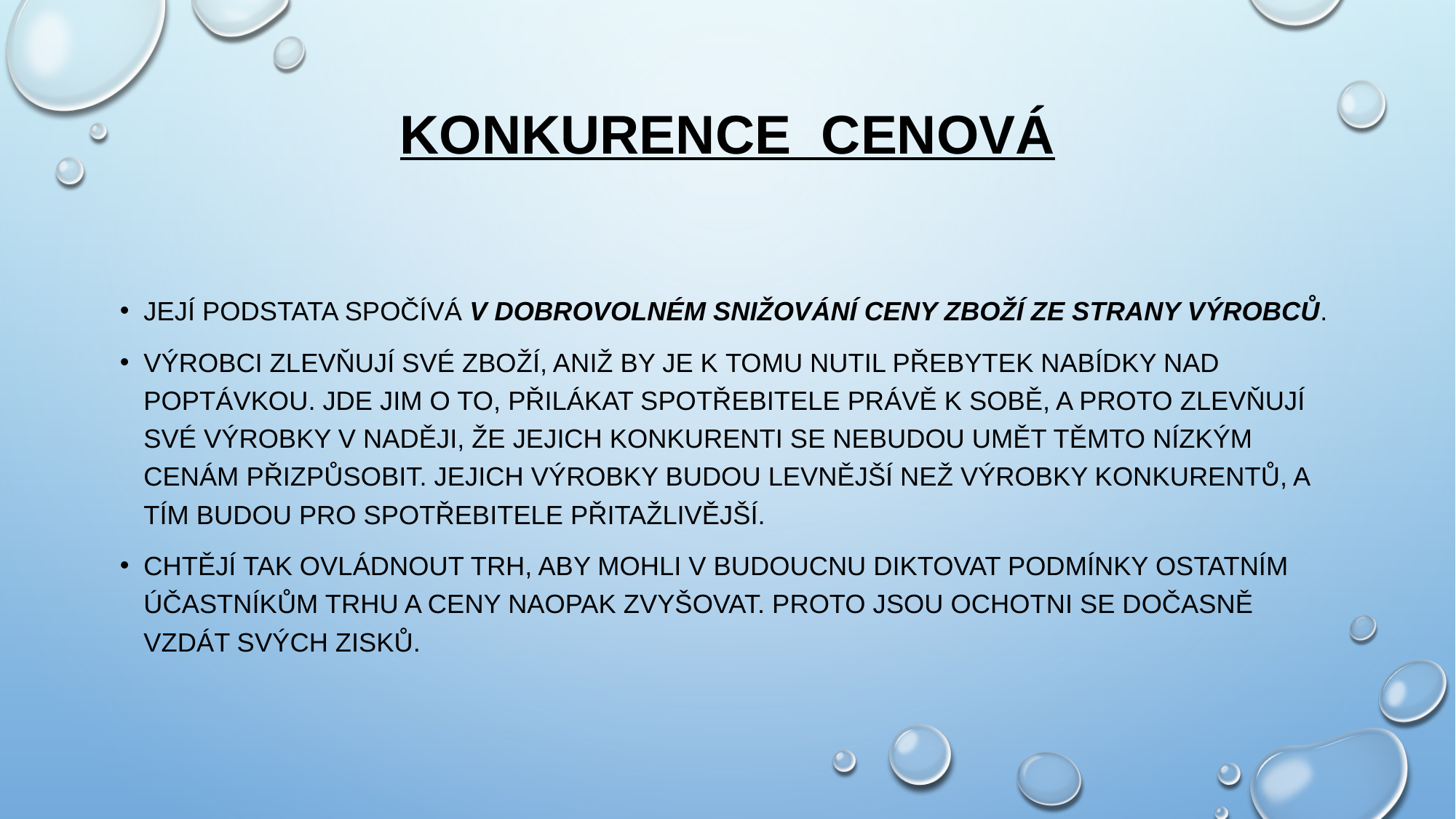

# Konkurence  cenová
Její podstata spočívá v dobrovolném snižování ceny zboží ze strany výrobců.
Výrobci zlevňují své zboží, aniž by je k tomu nutil přebytek nabídky nad poptávkou. Jde jim o to, přilákat spotřebitele právě k sobě, a proto zlevňují své výrobky v naději, že jejich konkurenti se nebudou umět těmto nízkým cenám přizpůsobit. Jejich výrobky budou levnější než výrobky konkurentů, a tím budou pro spotřebitele přitažlivější.
Chtějí tak ovládnout trh, aby mohli v budoucnu diktovat podmínky ostatním účastníkům trhu a ceny naopak zvyšovat. Proto jsou ochotni se dočasně vzdát svých zisků.